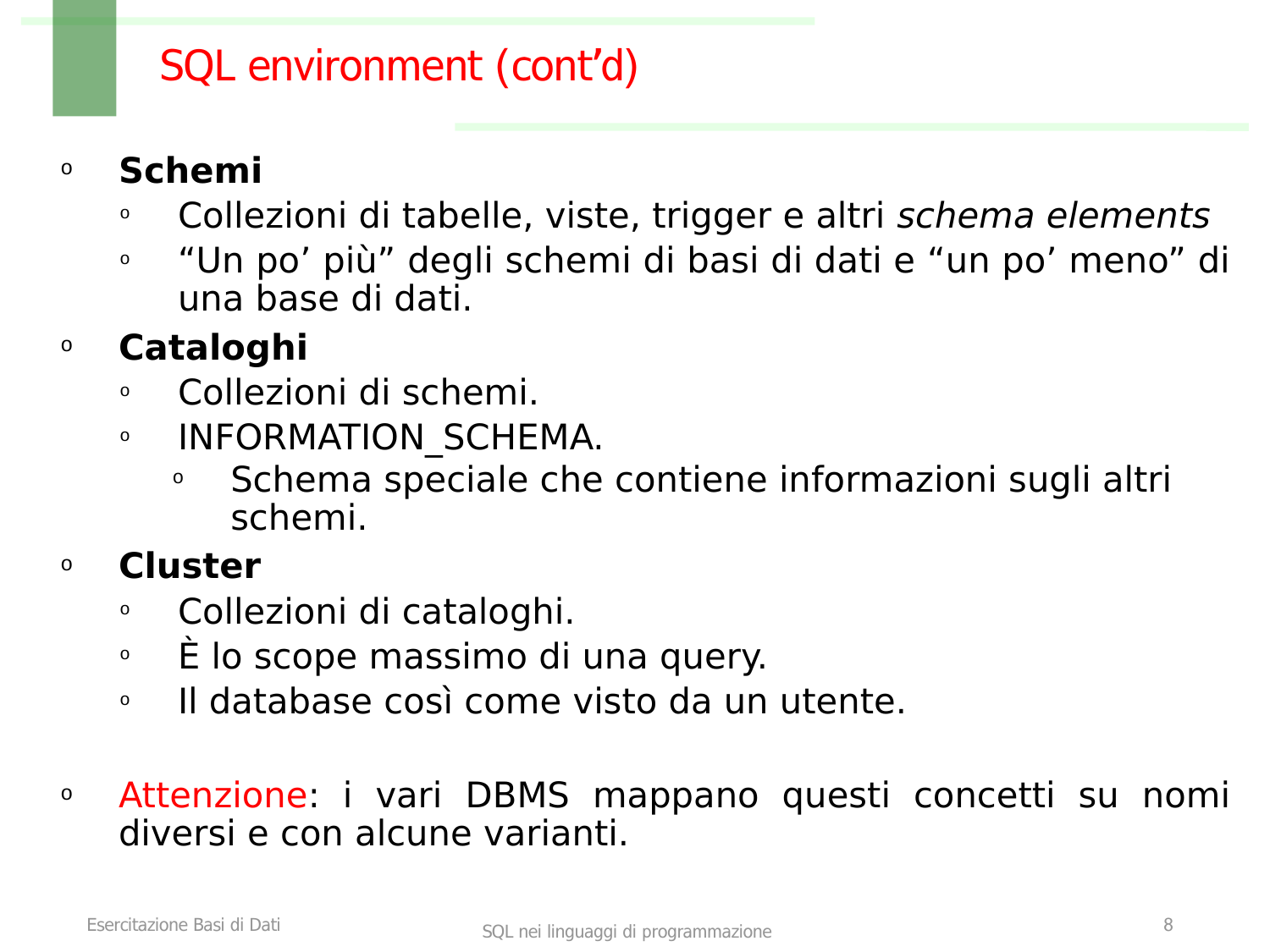

# SQL environment (cont’d)
Schemi
Collezioni di tabelle, viste, trigger e altri schema elements
“Un po’ più” degli schemi di basi di dati e “un po’ meno” di una base di dati.
Cataloghi
Collezioni di schemi.
INFORMATION_SCHEMA.
Schema speciale che contiene informazioni sugli altri schemi.
Cluster
Collezioni di cataloghi.
È lo scope massimo di una query.
Il database così come visto da un utente.

Attenzione: i vari DBMS mappano questi concetti su nomi diversi e con alcune varianti.

SQL nei linguaggi di programmazione